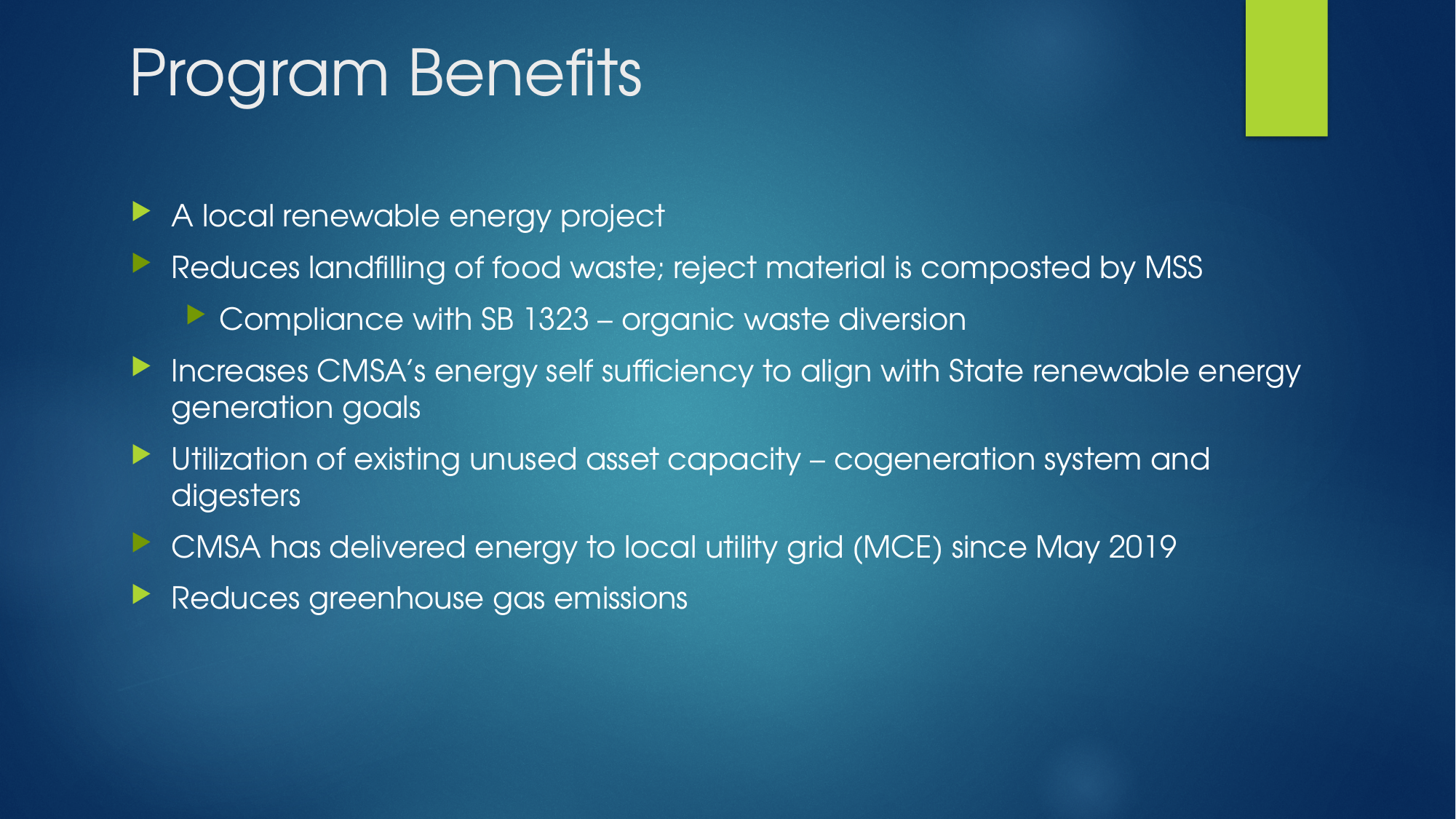

# Program Benefits
A local renewable energy project
Reduces landfilling of food waste; reject material is composted by MSS
Compliance with SB 1323 – organic waste diversion
Increases CMSA’s energy self sufficiency to align with State renewable energy generation goals
Utilization of existing unused asset capacity – cogeneration system and digesters
CMSA has delivered energy to local utility grid (MCE) since May 2019
Reduces greenhouse gas emissions